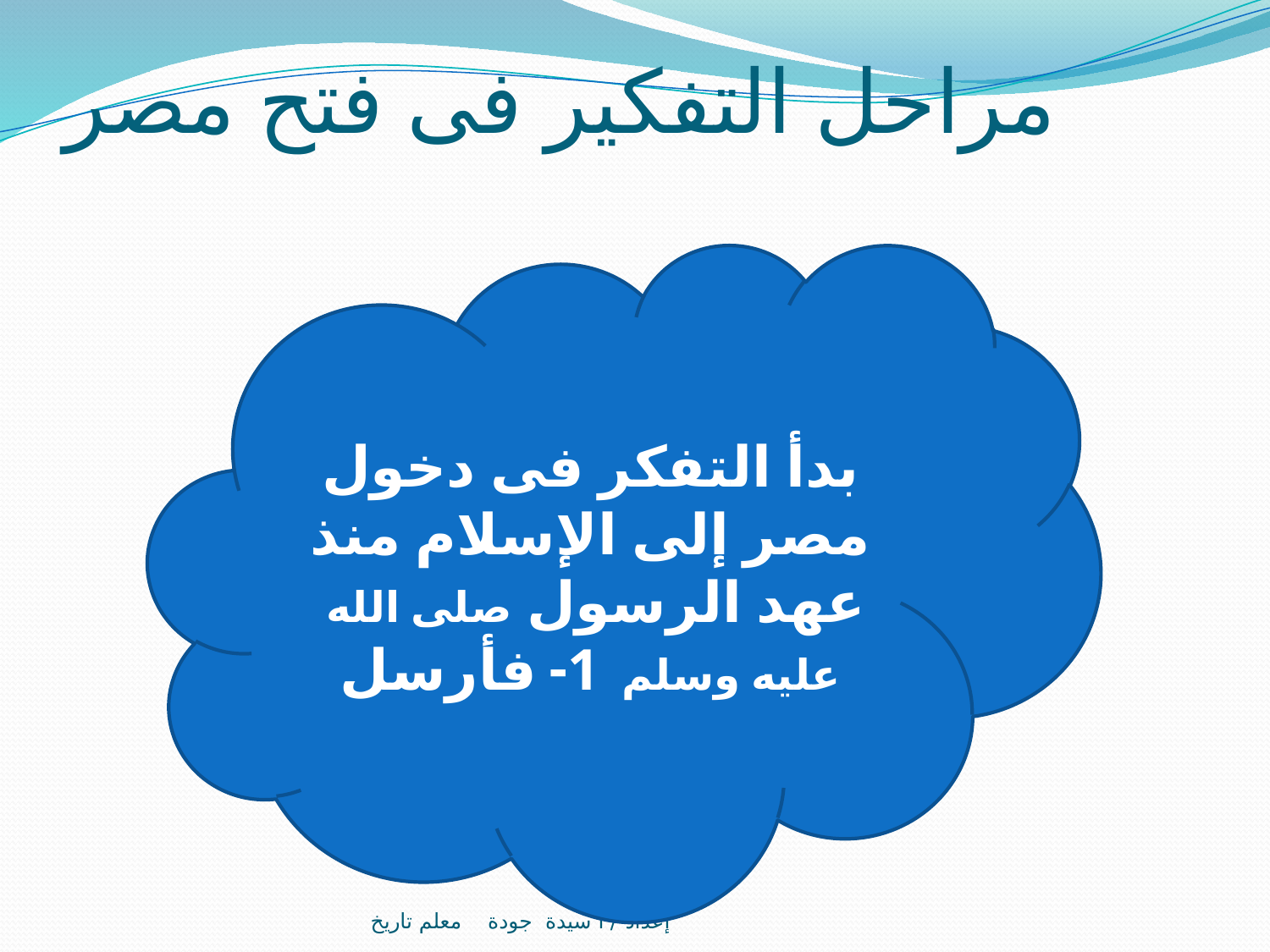

# مراحل التفكير فى فتح مصر
بدأ التفكر فى دخول مصر إلى الإسلام منذ عهد الرسول صلى الله  عليه وسلم  1- فأرسل
إعداد / أ سيدة  جودة    معلم تاريخ